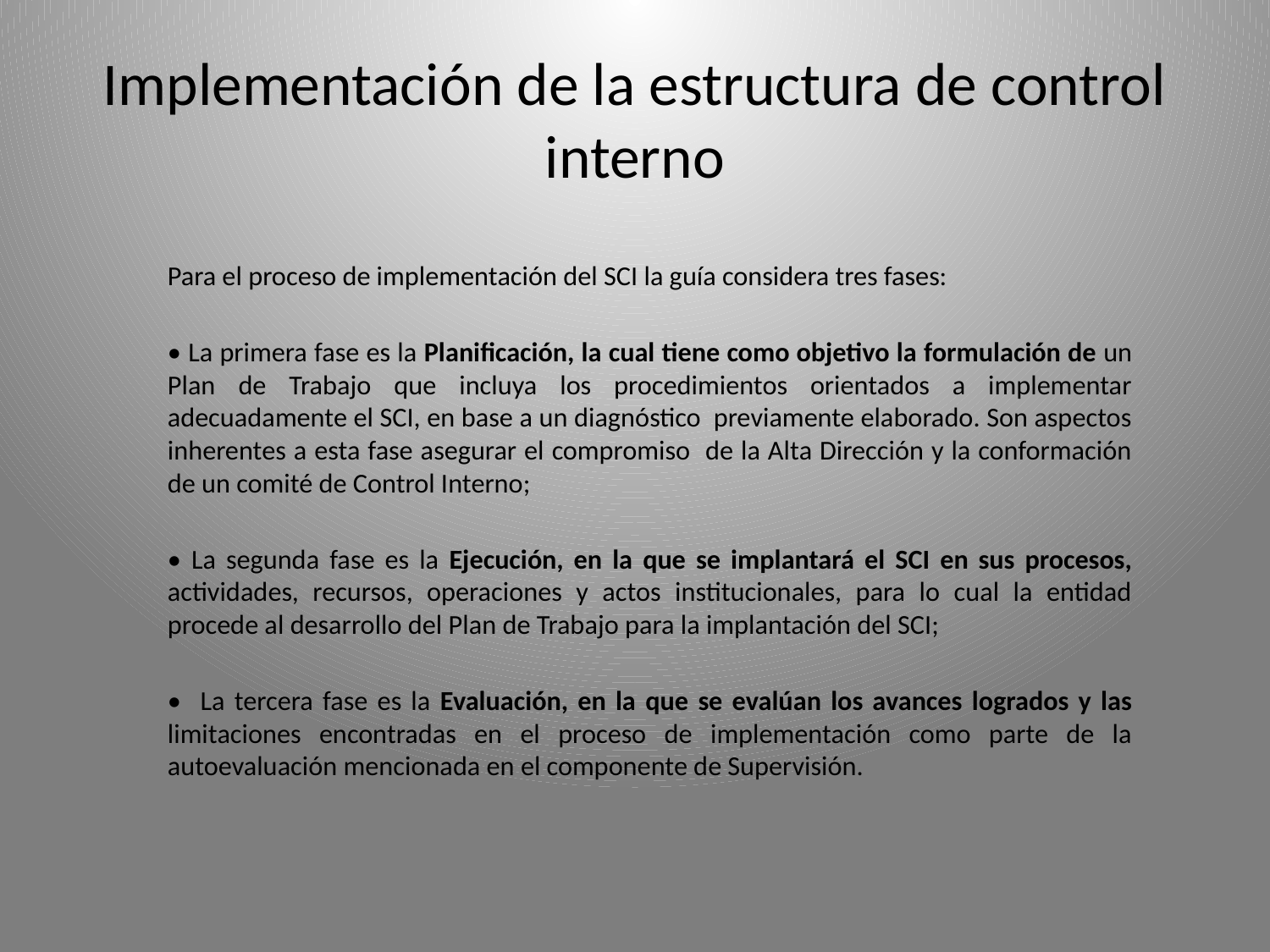

# Implementación de la estructura de control interno

Para el proceso de implementación del SCI la guía considera tres fases:

• La primera fase es la Planificación, la cual tiene como objetivo la formulación de un Plan de Trabajo que incluya los procedimientos orientados a implementar adecuadamente el SCI, en base a un diagnóstico  previamente elaborado. Son aspectos inherentes a esta fase asegurar el compromiso  de la Alta Dirección y la conformación de un comité de Control Interno;

• La segunda fase es la Ejecución, en la que se implantará el SCI en sus procesos, actividades, recursos, operaciones y actos institucionales, para lo cual la entidad procede al desarrollo del Plan de Trabajo para la implantación del SCI;

•  La tercera fase es la Evaluación, en la que se evalúan los avances logrados y las limitaciones encontradas en el proceso de implementación como parte de la autoevaluación mencionada en el componente de Supervisión.